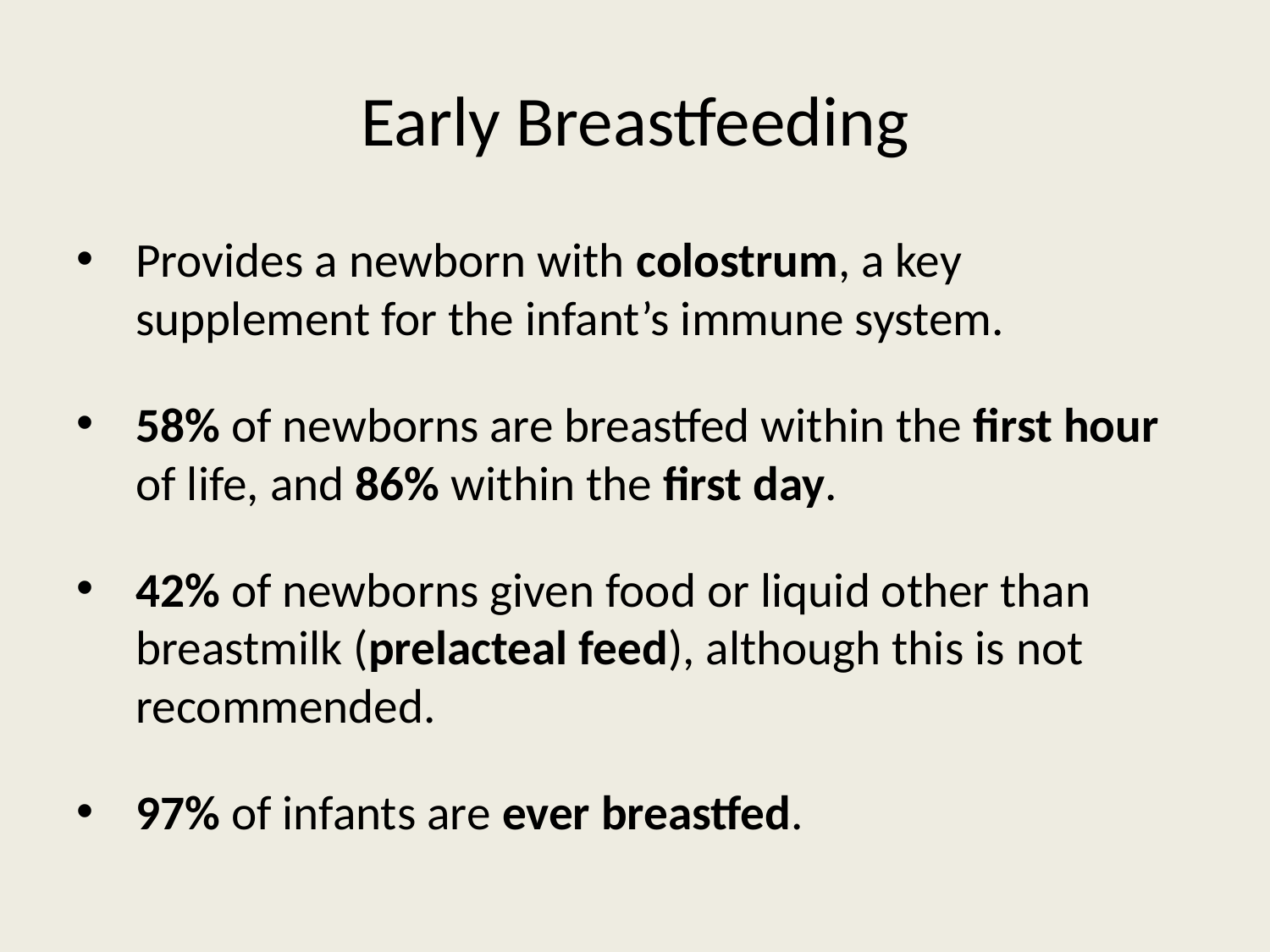

# Early Breastfeeding
Provides a newborn with colostrum, a key supplement for the infant’s immune system.
58% of newborns are breastfed within the first hour of life, and 86% within the first day.
42% of newborns given food or liquid other than breastmilk (prelacteal feed), although this is not recommended.
97% of infants are ever breastfed.